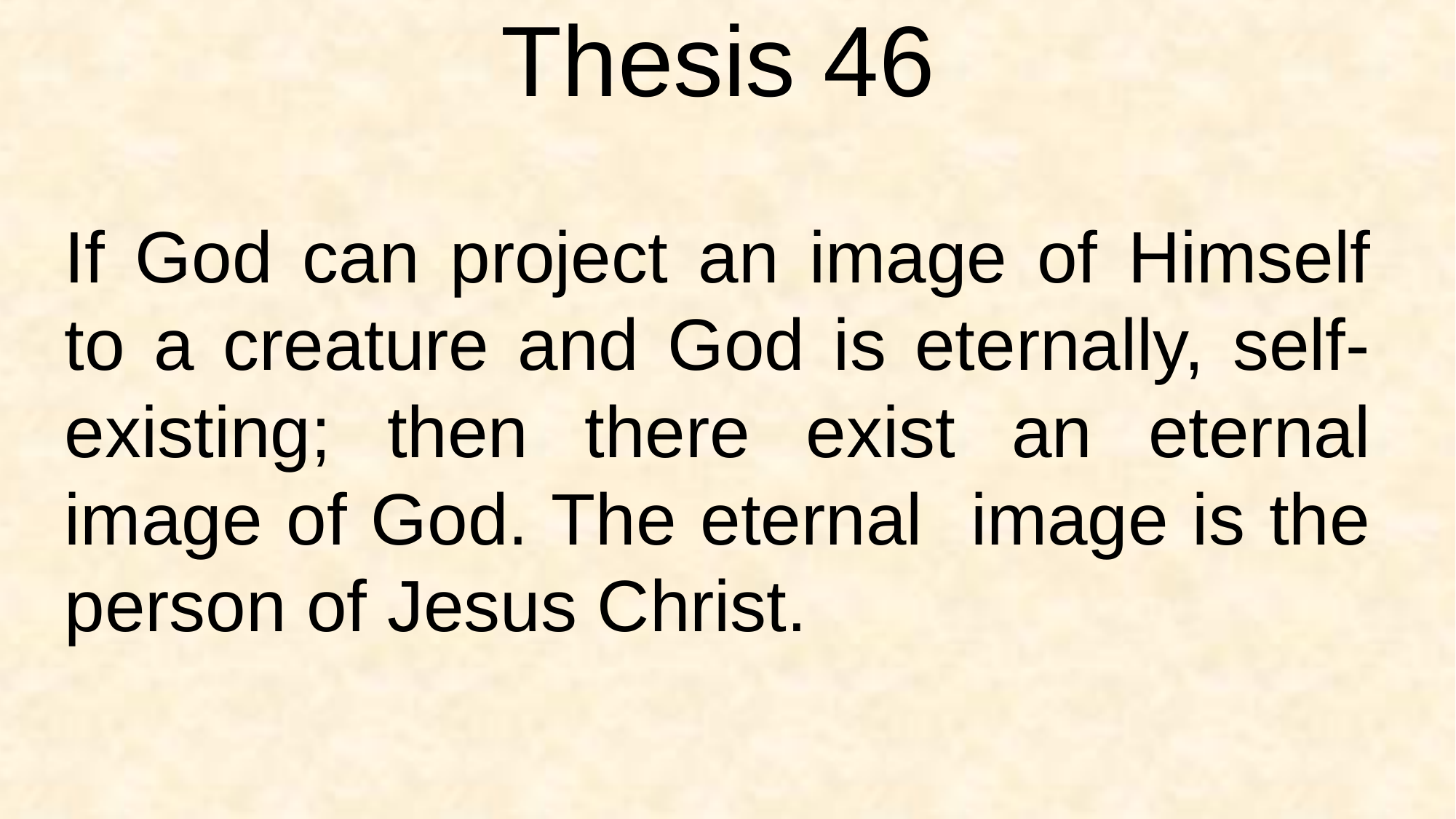

Thesis 46

If God can project an image of Himself to a creature and God is eternally, self-existing; then there exist an eternal image of God. The eternal  image is the person of Jesus Christ.